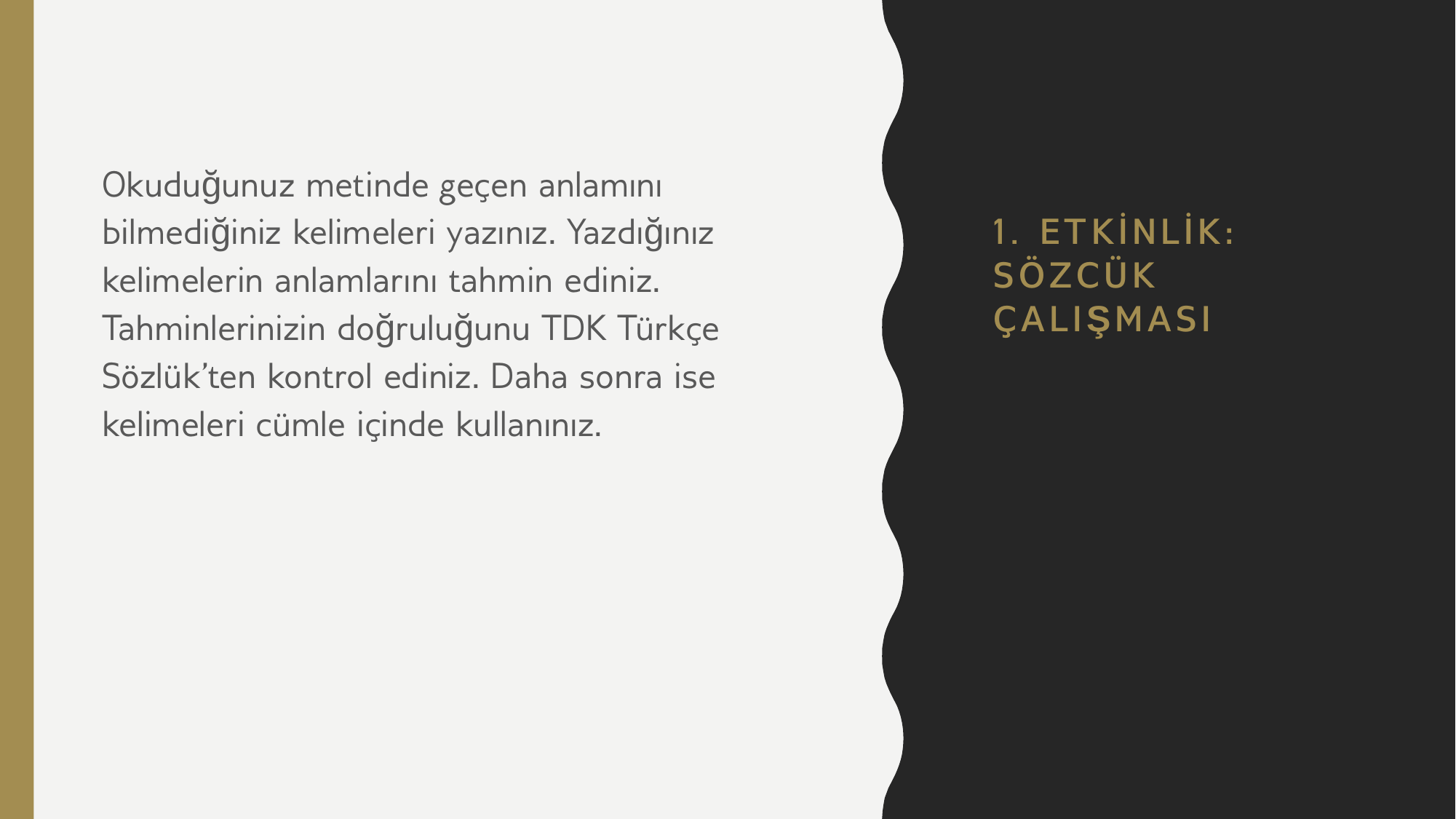

Okuduğunuz metinde geçen anlamını bilmediğiniz kelimeleri yazınız. Yazdığınız kelimelerin anlamlarını tahmin ediniz. Tahminlerinizin doğruluğunu TDK Türkçe Sözlük’ten kontrol ediniz. Daha sonra ise kelimeleri cümle içinde kullanınız.
# 1. ETKİNLİK: SÖZCÜK ÇALIŞMASI